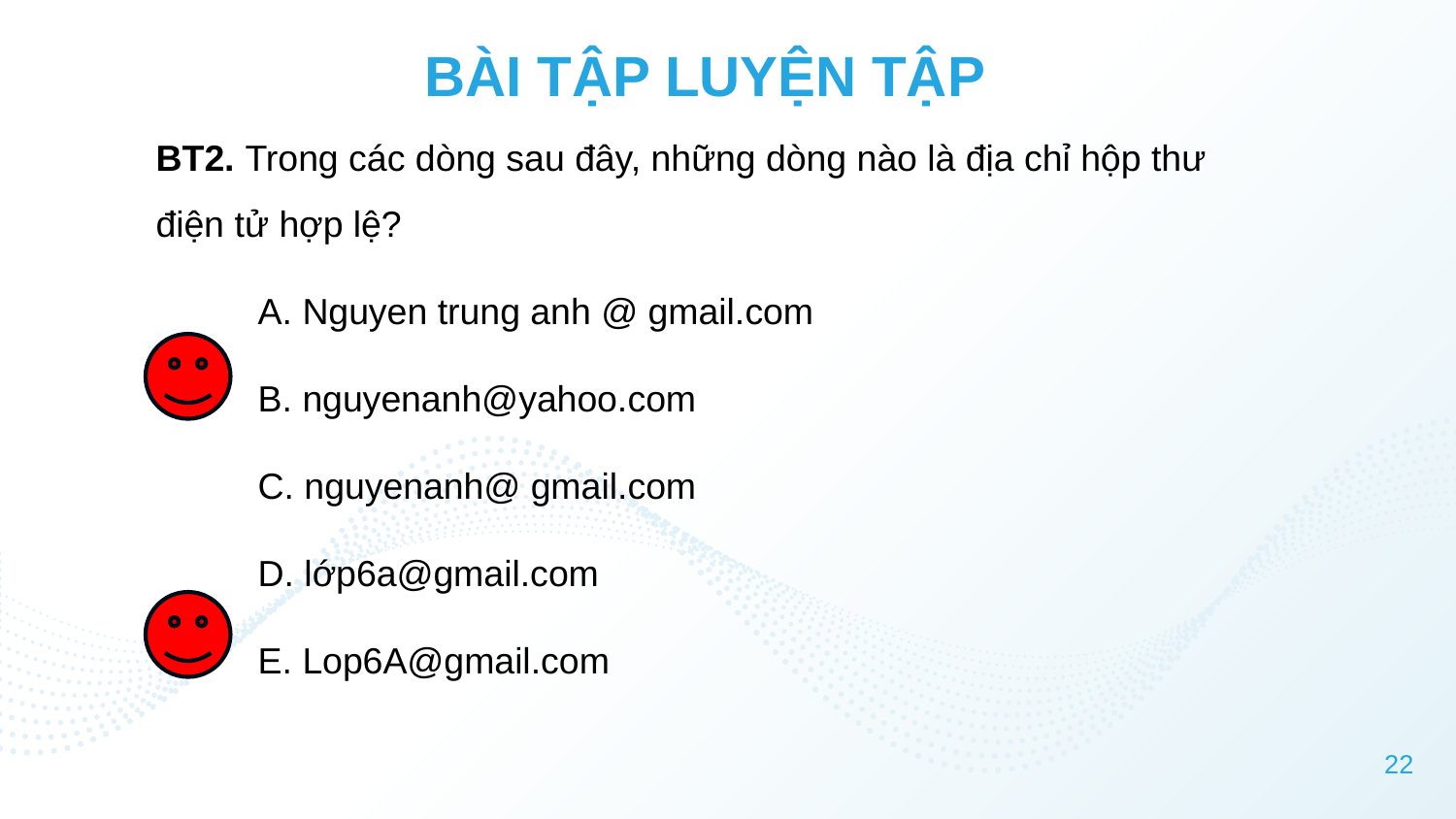

# BÀI TẬP LUYỆN TẬP
BT2. Trong các dòng sau đây, những dòng nào là địa chỉ hộp thư
điện tử hợp lệ?
          A. Nguyen trung anh @ gmail.com
          B. nguyenanh@yahoo.com
          C. nguyenanh@ gmail.com
          D. lớp6a@gmail.com
          E. Lop6A@gmail.com

22